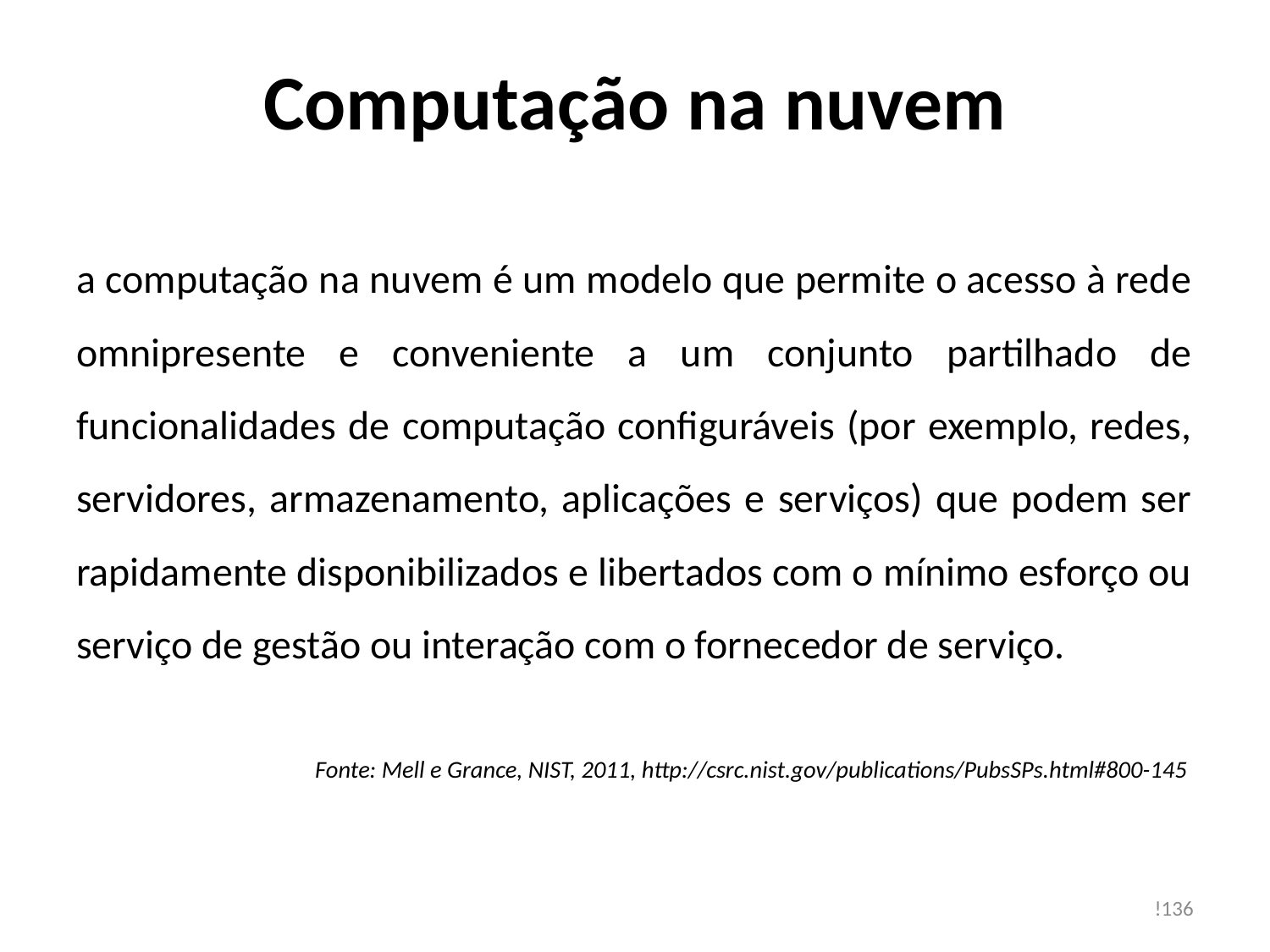

# Computação na nuvem
a computação na nuvem é um modelo que permite o acesso à rede omnipresente e conveniente a um conjunto partilhado de funcionalidades de computação configuráveis (por exemplo, redes, servidores, armazenamento, aplicações e serviços) que podem ser rapidamente disponibilizados e libertados com o mínimo esforço ou serviço de gestão ou interação com o fornecedor de serviço.

Fonte: Mell e Grance, NIST, 2011, http://csrc.nist.gov/publications/PubsSPs.html#800-145
!136